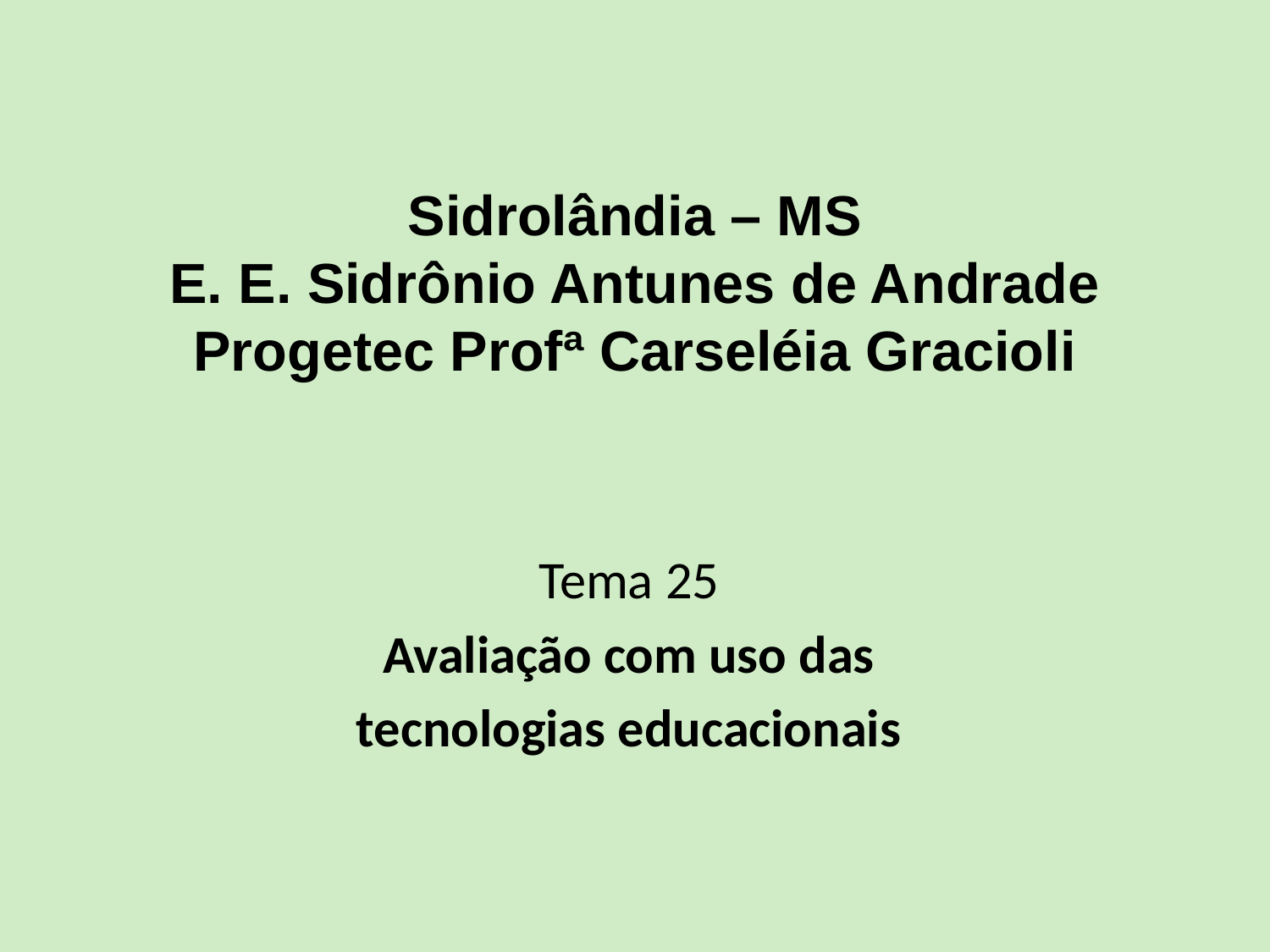

# Sidrolândia – MS E. E. Sidrônio Antunes de Andrade Progetec Profª Carseléia Gracioli
Tema 25
Avaliação com uso das
tecnologias educacionais